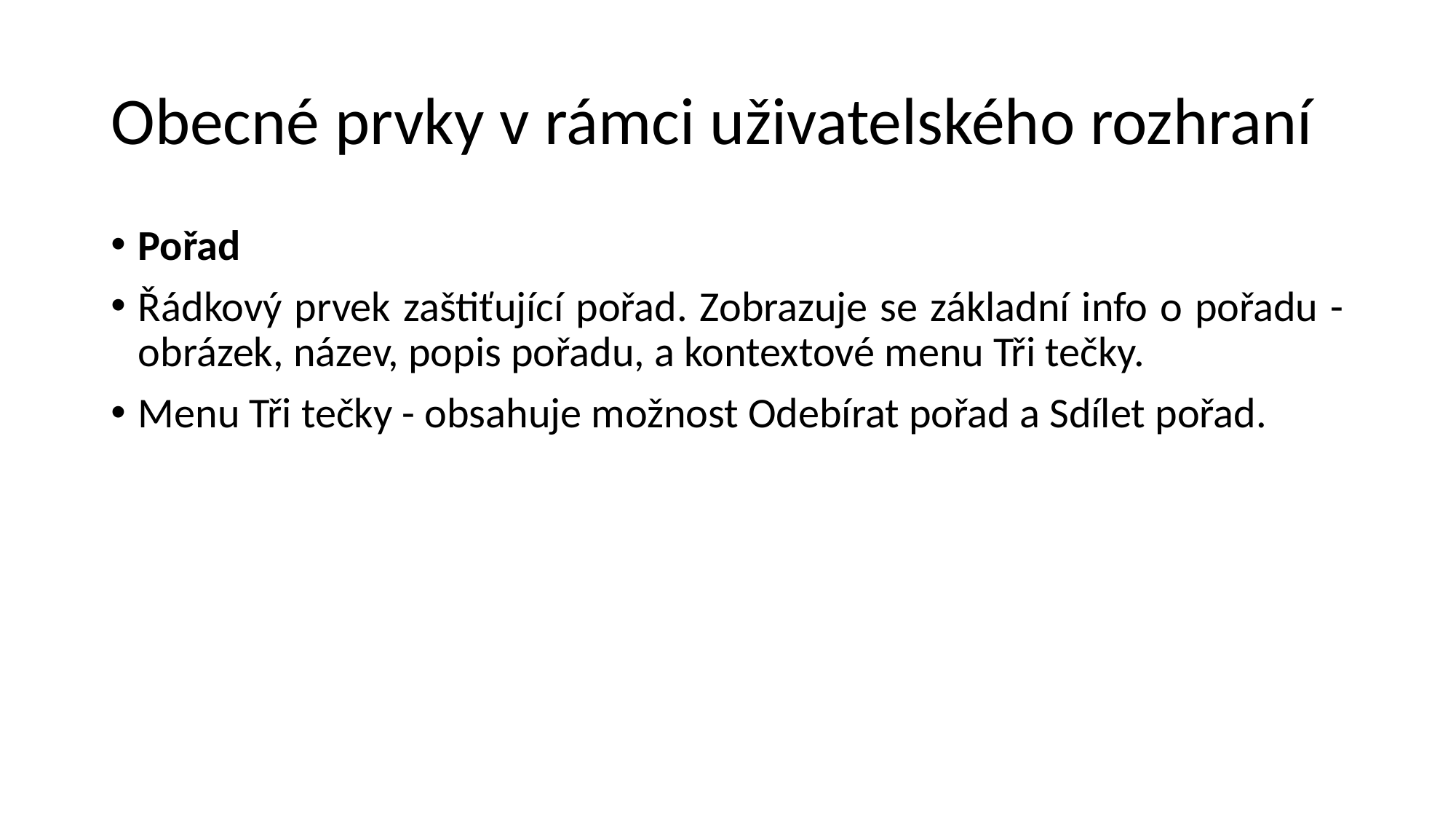

# Obecné prvky v rámci uživatelského rozhraní
Pořad
Řádkový prvek zaštiťující pořad. Zobrazuje se základní info o pořadu - obrázek, název, popis pořadu, a kontextové menu Tři tečky.
Menu Tři tečky - obsahuje možnost Odebírat pořad a Sdílet pořad.